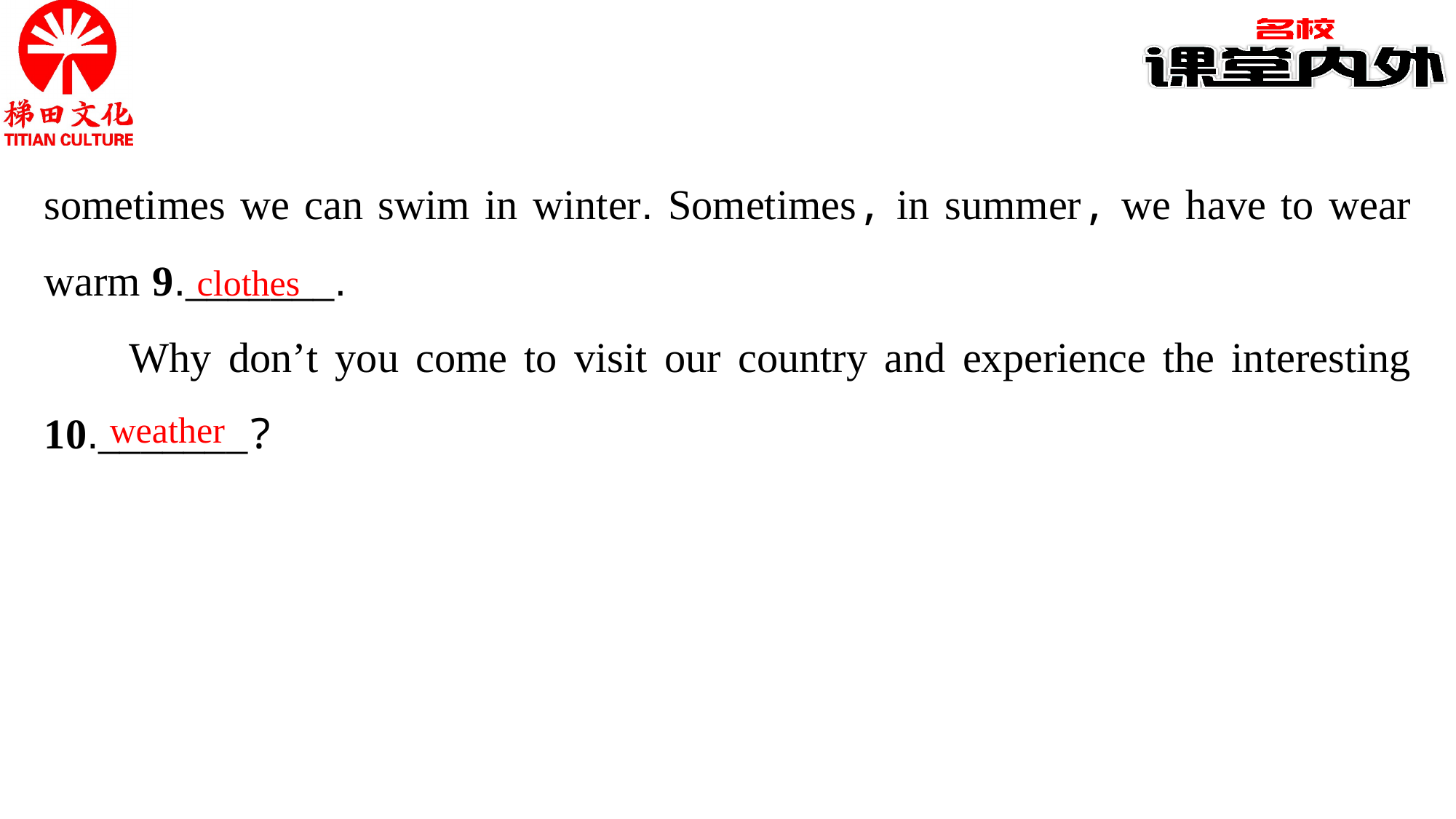

sometimes we can swim in winter. Sometimes, in summer, we have to wear warm 9._______.
Why don’t you come to visit our country and experience the interesting 10._______?
clothes
weather